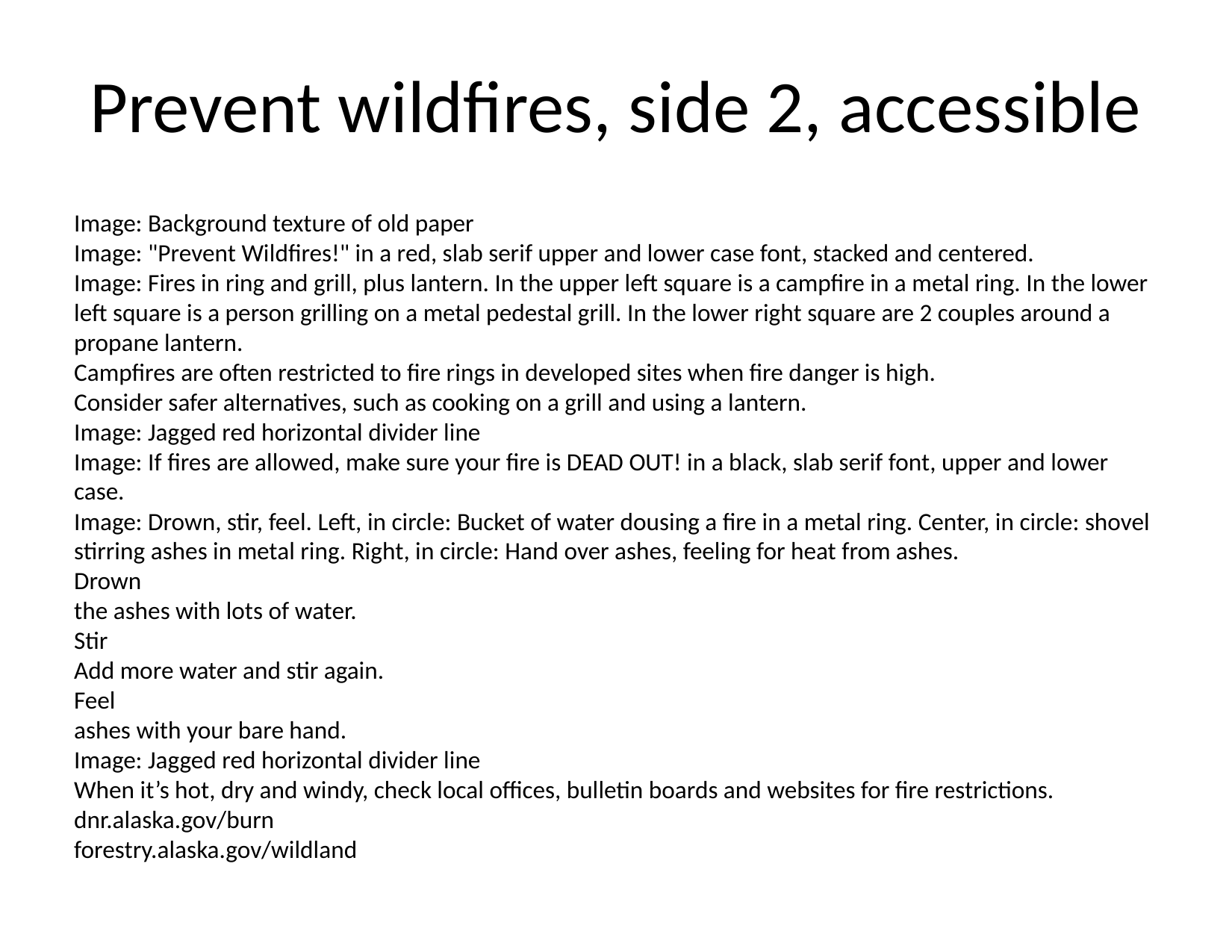

# Prevent wildfires, side 2, accessible
Image: Background texture of old paper
Image: "Prevent Wildfires!" in a red, slab serif upper and lower case font, stacked and centered.
Image: Fires in ring and grill, plus lantern. In the upper left square is a campfire in a metal ring. In the lower left square is a person grilling on a metal pedestal grill. In the lower right square are 2 couples around a propane lantern.
Campfires are often restricted to fire rings in developed sites when fire danger is high.
Consider safer alternatives, such as cooking on a grill and using a lantern.
Image: Jagged red horizontal divider line
Image: If fires are allowed, make sure your fire is DEAD OUT! in a black, slab serif font, upper and lower case.
Image: Drown, stir, feel. Left, in circle: Bucket of water dousing a fire in a metal ring. Center, in circle: shovel stirring ashes in metal ring. Right, in circle: Hand over ashes, feeling for heat from ashes.
Drown
the ashes with lots of water.
Stir
Add more water and stir again.
Feel
ashes with your bare hand.
Image: Jagged red horizontal divider line
When it’s hot, dry and windy, check local offices, bulletin boards and websites for fire restrictions.
dnr.alaska.gov/burn
forestry.alaska.gov/wildland